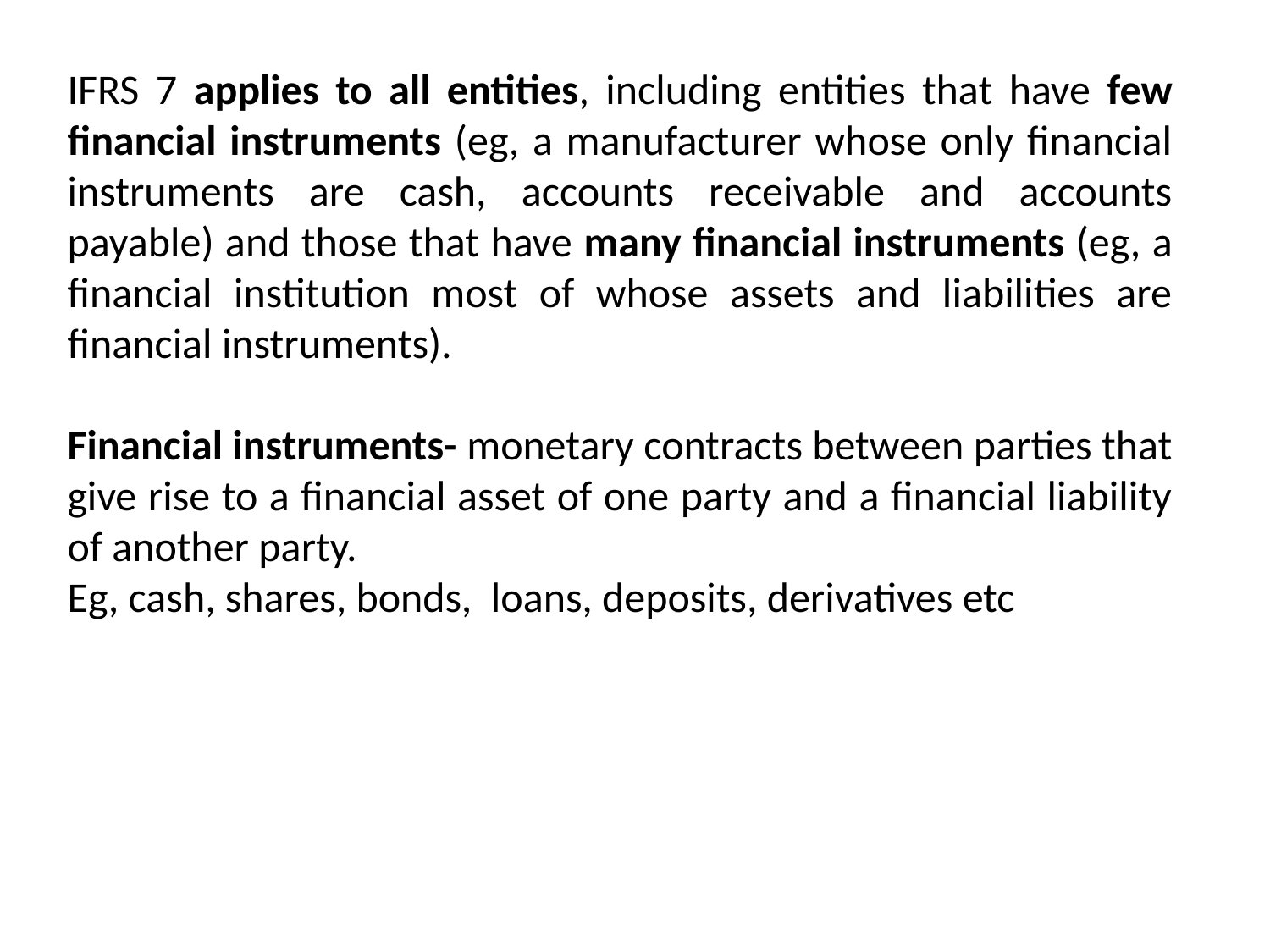

IFRS 7 applies to all entities, including entities that have few financial instruments (eg, a manufacturer whose only financial instruments are cash, accounts receivable and accounts payable) and those that have many financial instruments (eg, a financial institution most of whose assets and liabilities are financial instruments).

Financial instruments- monetary contracts between parties that give rise to a financial asset of one party and a financial liability of another party.
Eg, cash, shares, bonds,  loans, deposits, derivatives etc